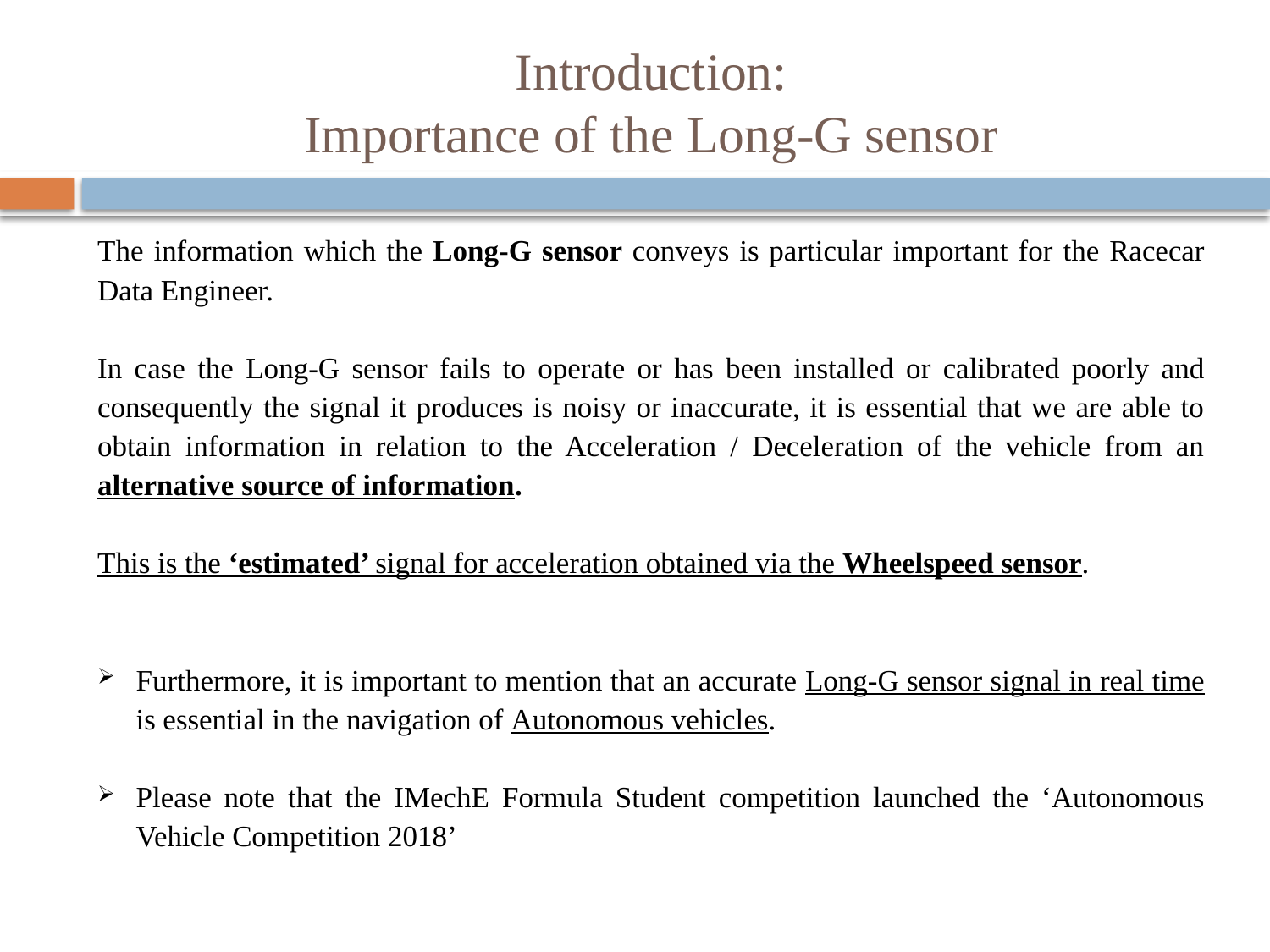

# Introduction: Importance of the Long-G sensor
The information which the Long-G sensor conveys is particular important for the Racecar Data Engineer.

In case the Long-G sensor fails to operate or has been installed or calibrated poorly and consequently the signal it produces is noisy or inaccurate, it is essential that we are able to obtain information in relation to the Acceleration / Deceleration of the vehicle from an alternative source of information.

This is the ‘estimated’ signal for acceleration obtained via the Wheelspeed sensor.

Furthermore, it is important to mention that an accurate Long-G sensor signal in real time is essential in the navigation of Autonomous vehicles.

Please note that the IMechE Formula Student competition launched the ‘Autonomous Vehicle Competition 2018’